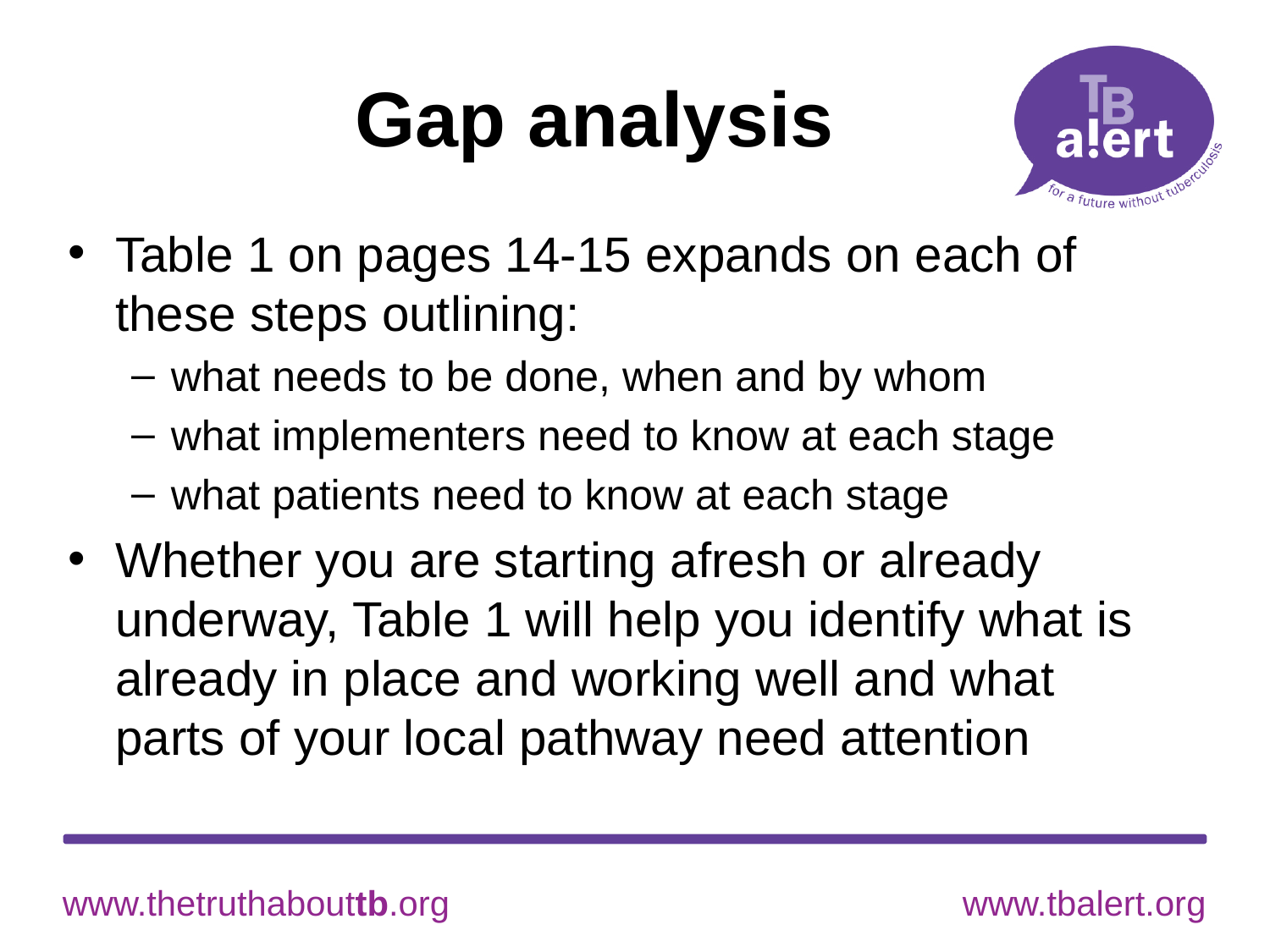

# Gap analysis
Table 1 on pages 14-15 expands on each of these steps outlining:
what needs to be done, when and by whom
what implementers need to know at each stage
what patients need to know at each stage
Whether you are starting afresh or already underway, Table 1 will help you identify what is already in place and working well and what parts of your local pathway need attention